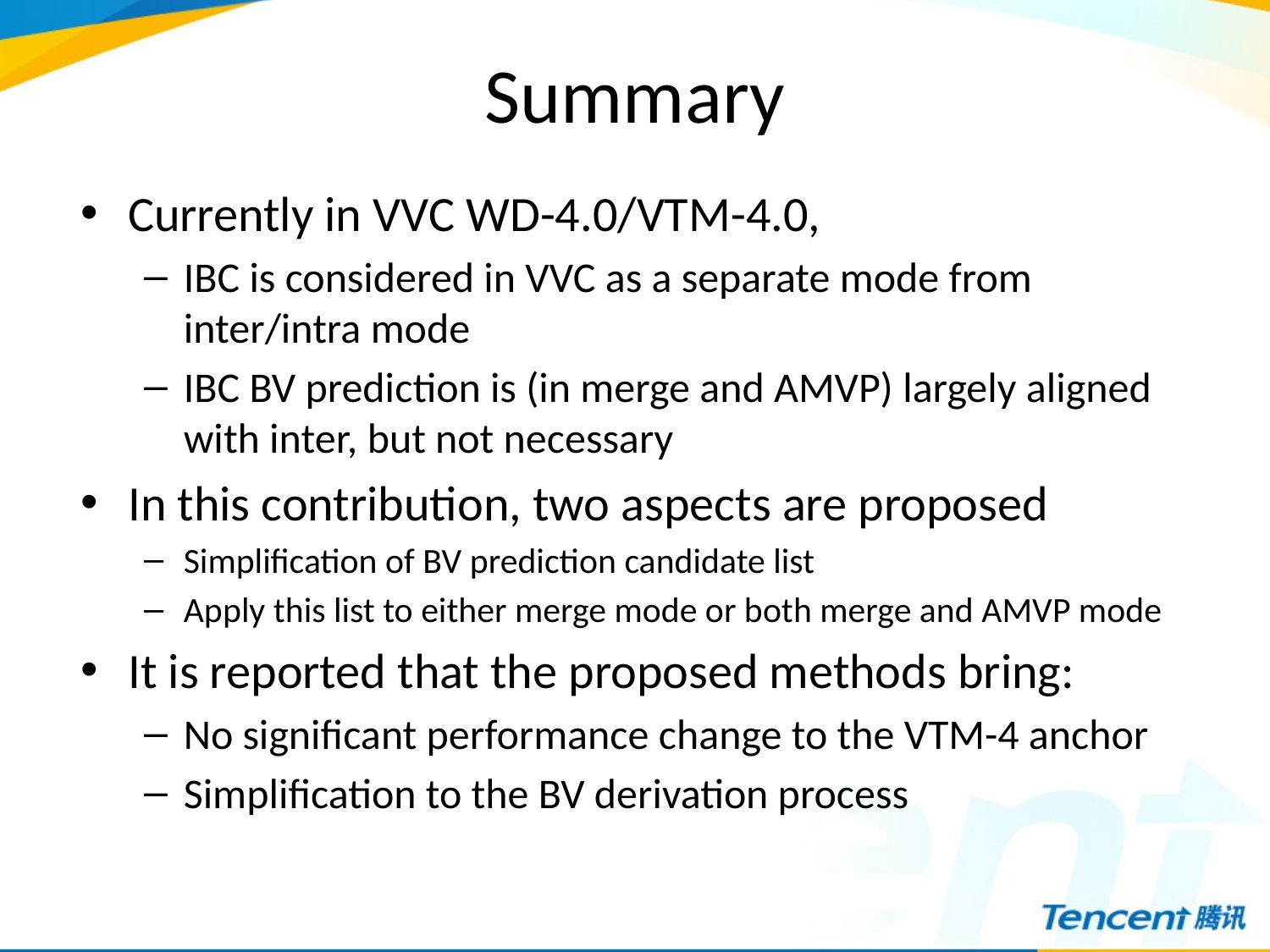

# Summary
Currently in VVC WD-4.0/VTM-4.0,
IBC is considered in VVC as a separate mode from inter/intra mode
IBC BV prediction is (in merge and AMVP) largely aligned with inter, but not necessary
In this contribution, two aspects are proposed
Simplification of BV prediction candidate list
Apply this list to either merge mode or both merge and AMVP mode
It is reported that the proposed methods bring:
No significant performance change to the VTM-4 anchor
Simplification to the BV derivation process